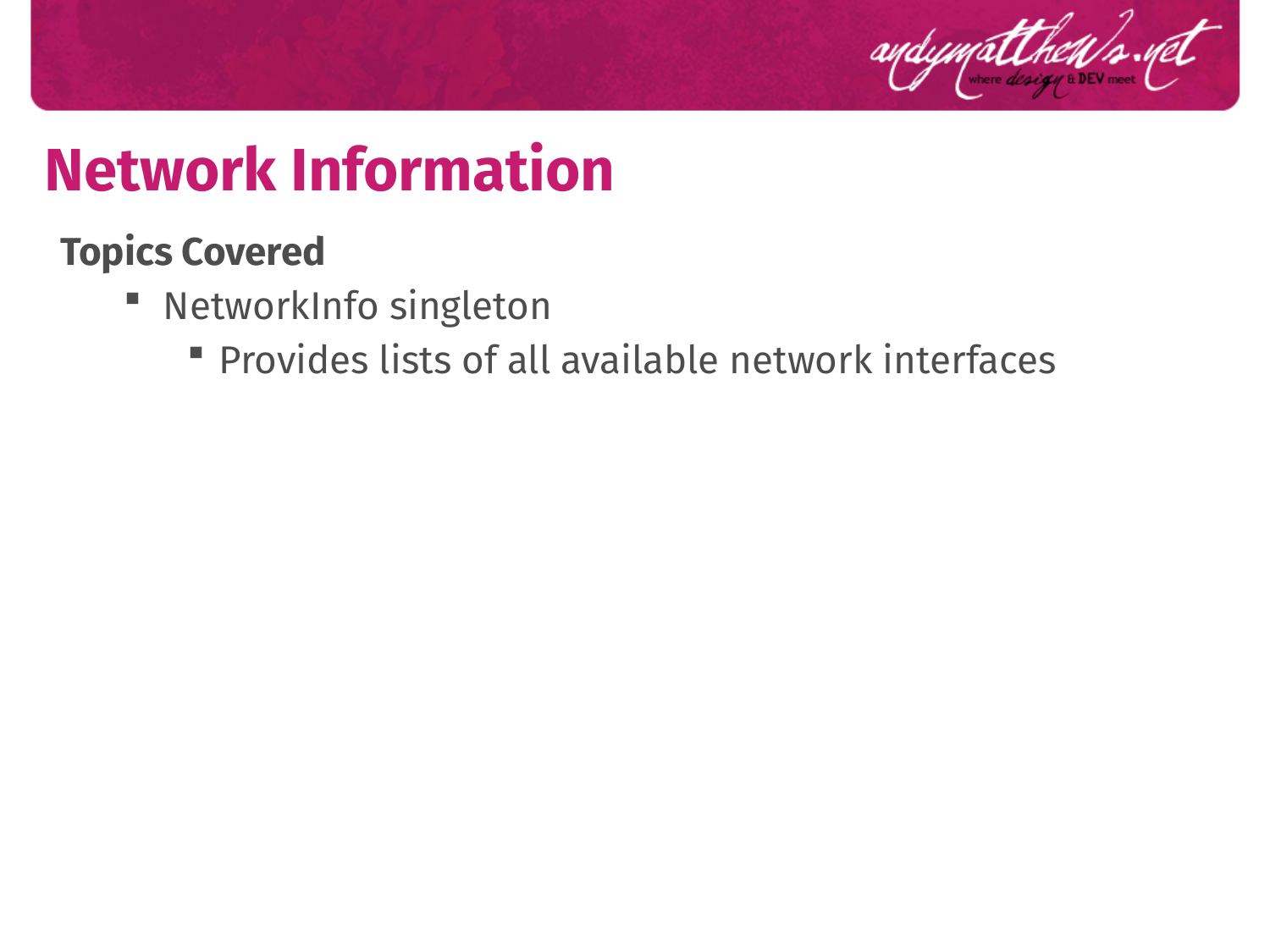

Network Information
Topics Covered
NetworkInfo singleton
Provides lists of all available network interfaces